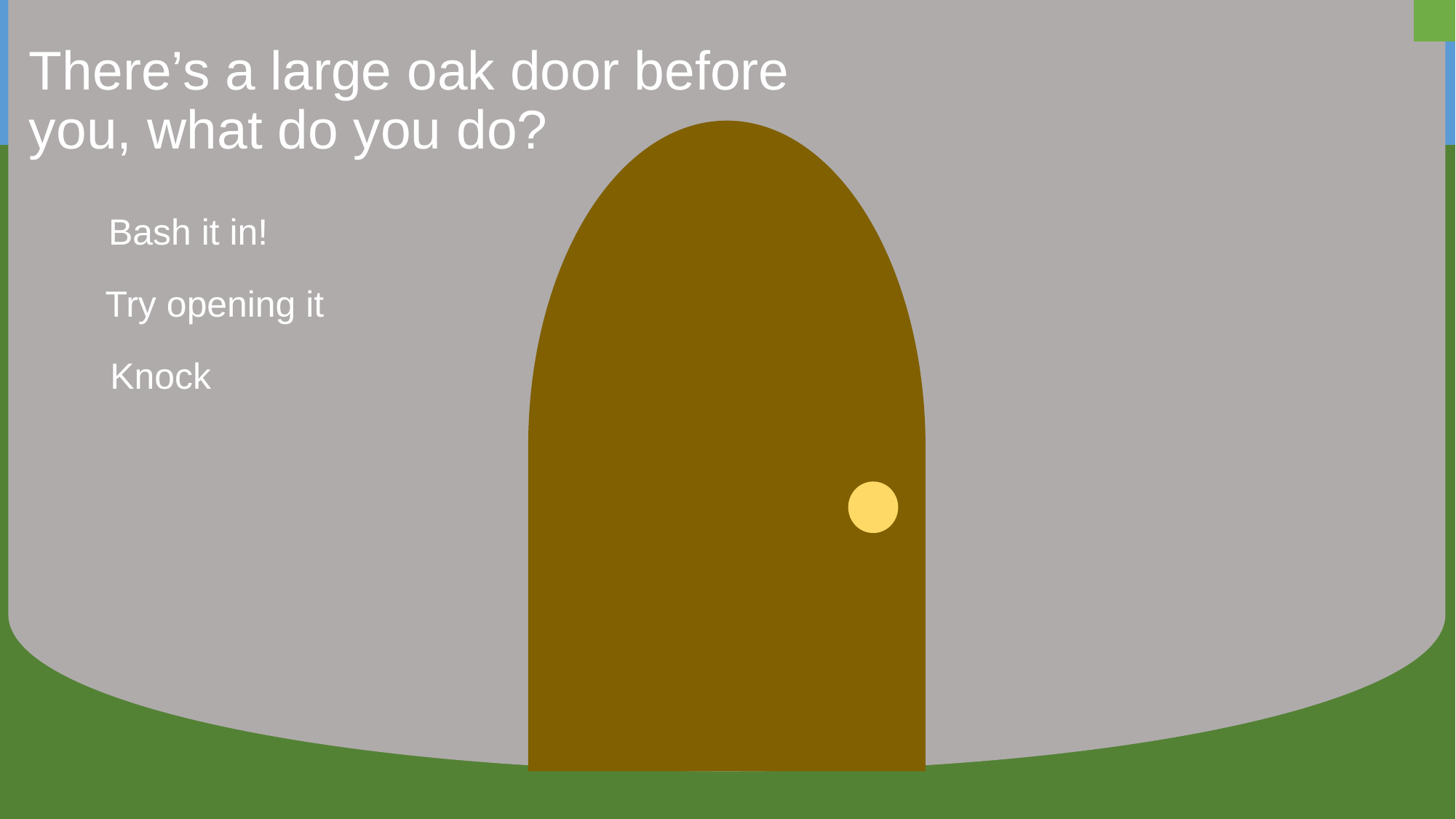

# There’s a large oak door before you, what do you do?

Bash it in!

Try opening it
Knock